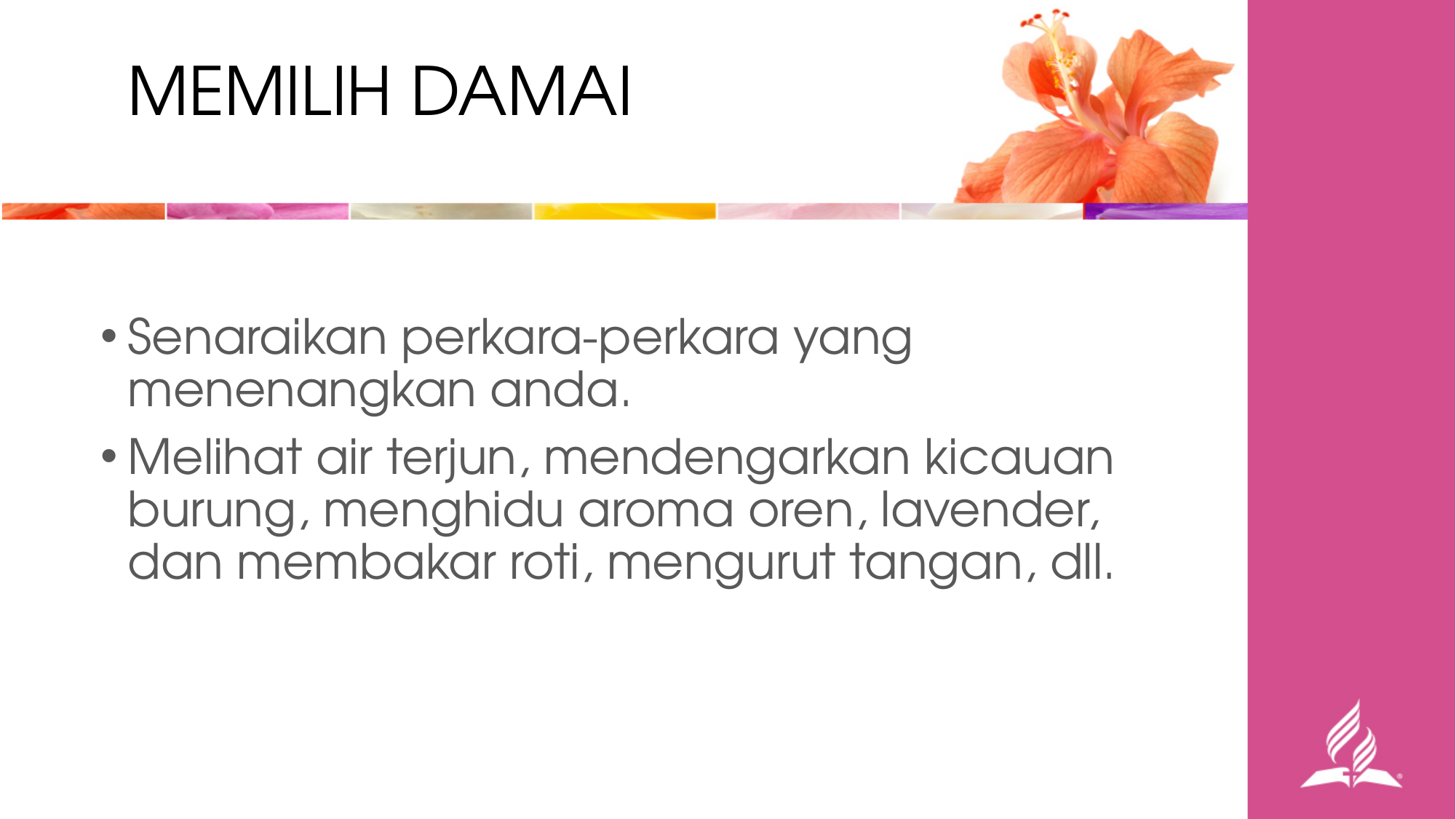

MEMILIH DAMAI
Senaraikan perkara-perkara yang menenangkan anda.
Melihat air terjun, mendengarkan kicauan burung, menghidu aroma oren, lavender, dan membakar roti, mengurut tangan, dll.